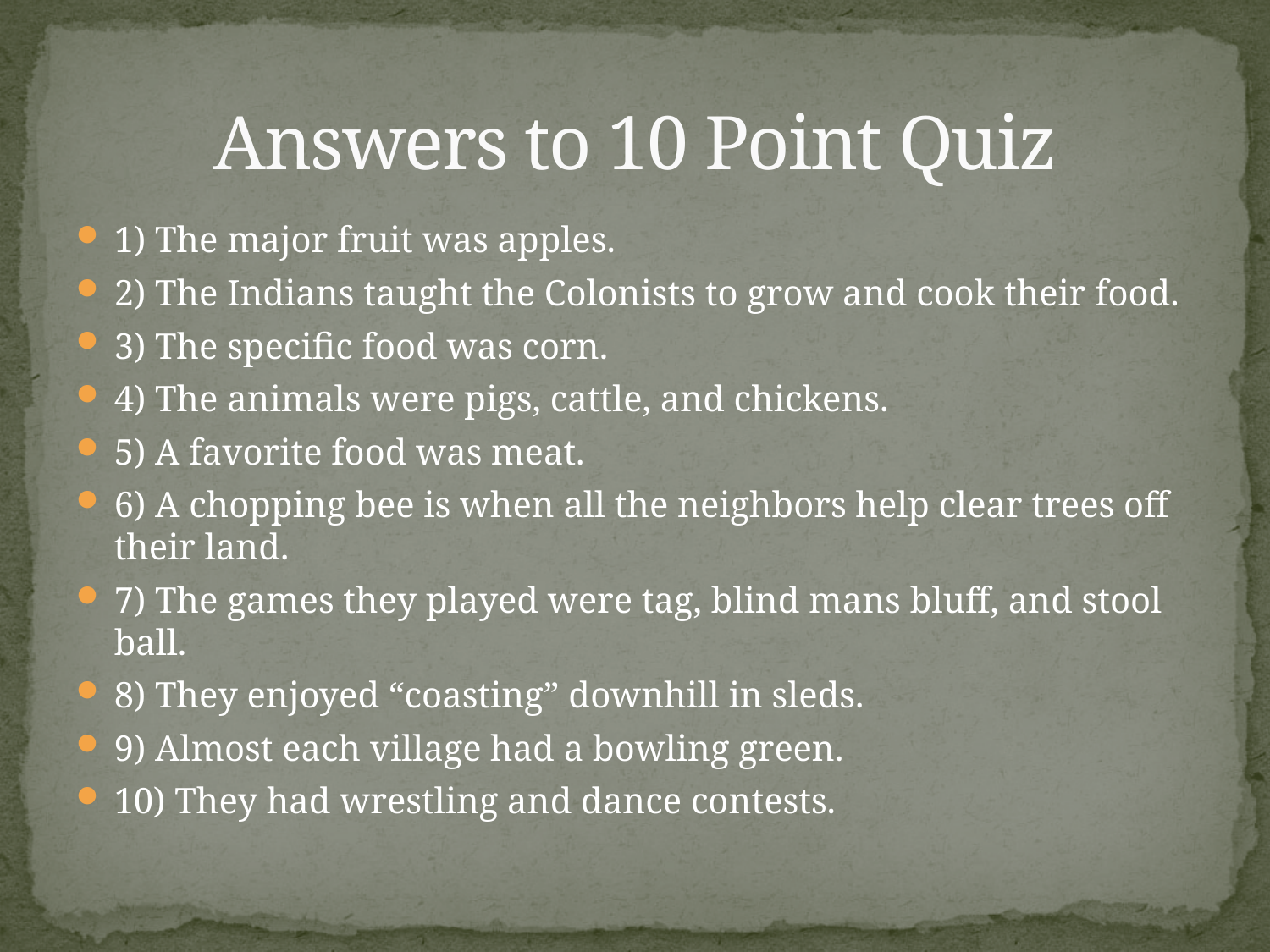

# Answers to 10 Point Quiz
1) The major fruit was apples.
2) The Indians taught the Colonists to grow and cook their food.
3) The specific food was corn.
4) The animals were pigs, cattle, and chickens.
5) A favorite food was meat.
6) A chopping bee is when all the neighbors help clear trees off their land.
7) The games they played were tag, blind mans bluff, and stool ball.
8) They enjoyed “coasting” downhill in sleds.
9) Almost each village had a bowling green.
10) They had wrestling and dance contests.